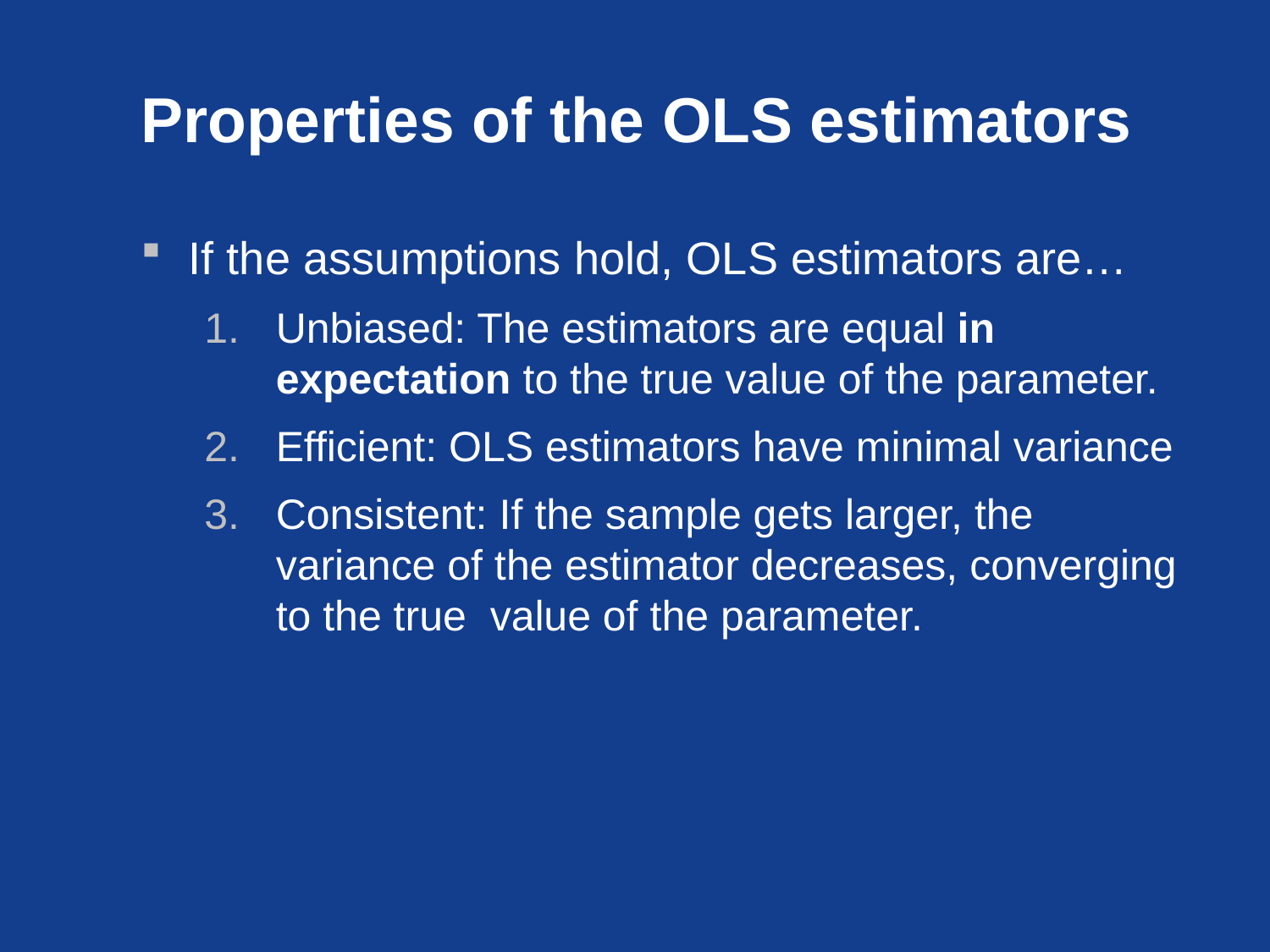

# Properties of the OLS estimators
If the assumptions hold, OLS estimators are…
Unbiased: The estimators are equal in expectation to the true value of the parameter.
Efficient: OLS estimators have minimal variance
Consistent: If the sample gets larger, the variance of the estimator decreases, converging to the true  value of the parameter.